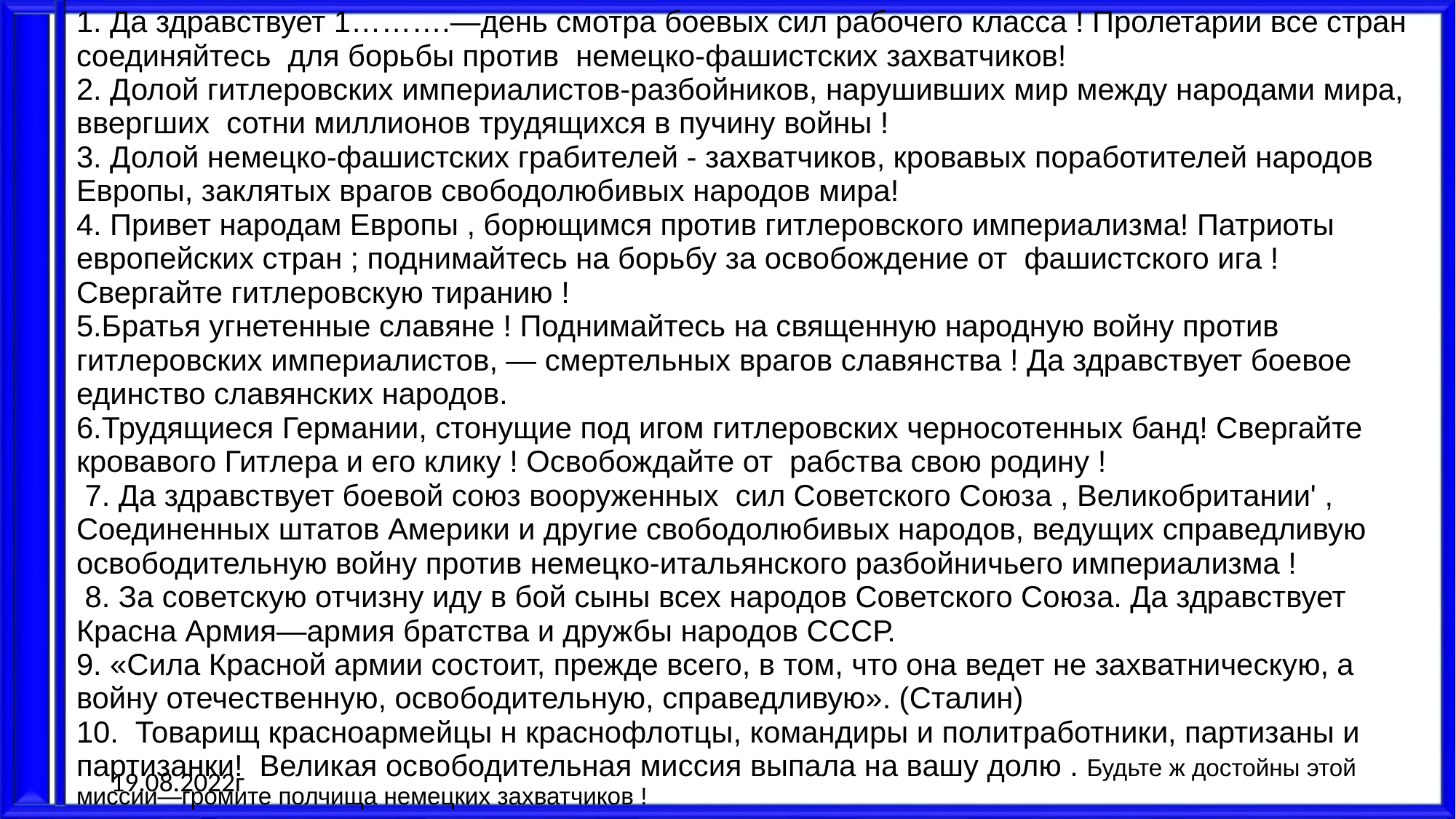

1. Да здравствует 1……….—день смотра боевых сил рабочего класса ! Пролетарии все стран соединяйтесь  для борьбы против  немецко-фашистских захватчиков!
2. Долой гитлеровских империалистов-разбойников, нарушивших мир между народами мира, ввергших  сотни миллионов трудящихся в пучину войны !
3. Долой немецко-фашистских грабителей - захватчиков, кровавых поработителей народов Европы, заклятых врагов свободолюбивых народов мира!
4. Привет народам Европы , борющимся против гитлеровского империализма! Патриоты европейских стран ; поднимайтесь на борьбу за освобождение от  фашистского ига ! Свергайте гитлеровскую тиранию !
5.Братья угнетенные славяне ! Поднимайтесь на священную народную войну против гитлеровских империалистов, — смертельных врагов славянства ! Да здравствует боевое единство славянских народов.
6.Трудящиеся Германии, стонущие под игом гитлеровских черносотенных банд! Свергайте кровавого Гитлера и его клику ! Освобождайте от  рабства свою родину !
 7. Да здравствует боевой союз вооруженных  сил Советского Союза , Великобритании' , Соединенных штатов Америки и другие свободолюбивых народов, ведущих справедливую освободительную войну против немецко-итальянского разбойничьего империализма !
 8. За советскую отчизну иду в бой сыны всех народов Советского Союза. Да здравствует Красна Армия—армия братства и дружбы народов СССР.
9. «Сила Красной армии состоит, прежде всего, в том, что она ведет не захватническую, а войну отечественную, освободительную, справедливую». (Сталин)
10.  Товарищ красноармейцы н краснофлотцы, командиры и политработники, партизаны и партизанки!  Великая освободительная миссия выпала на вашу долю . Будьте ж достойны этой миссии—громите полчища немецких захватчиков !

19.08.2022г